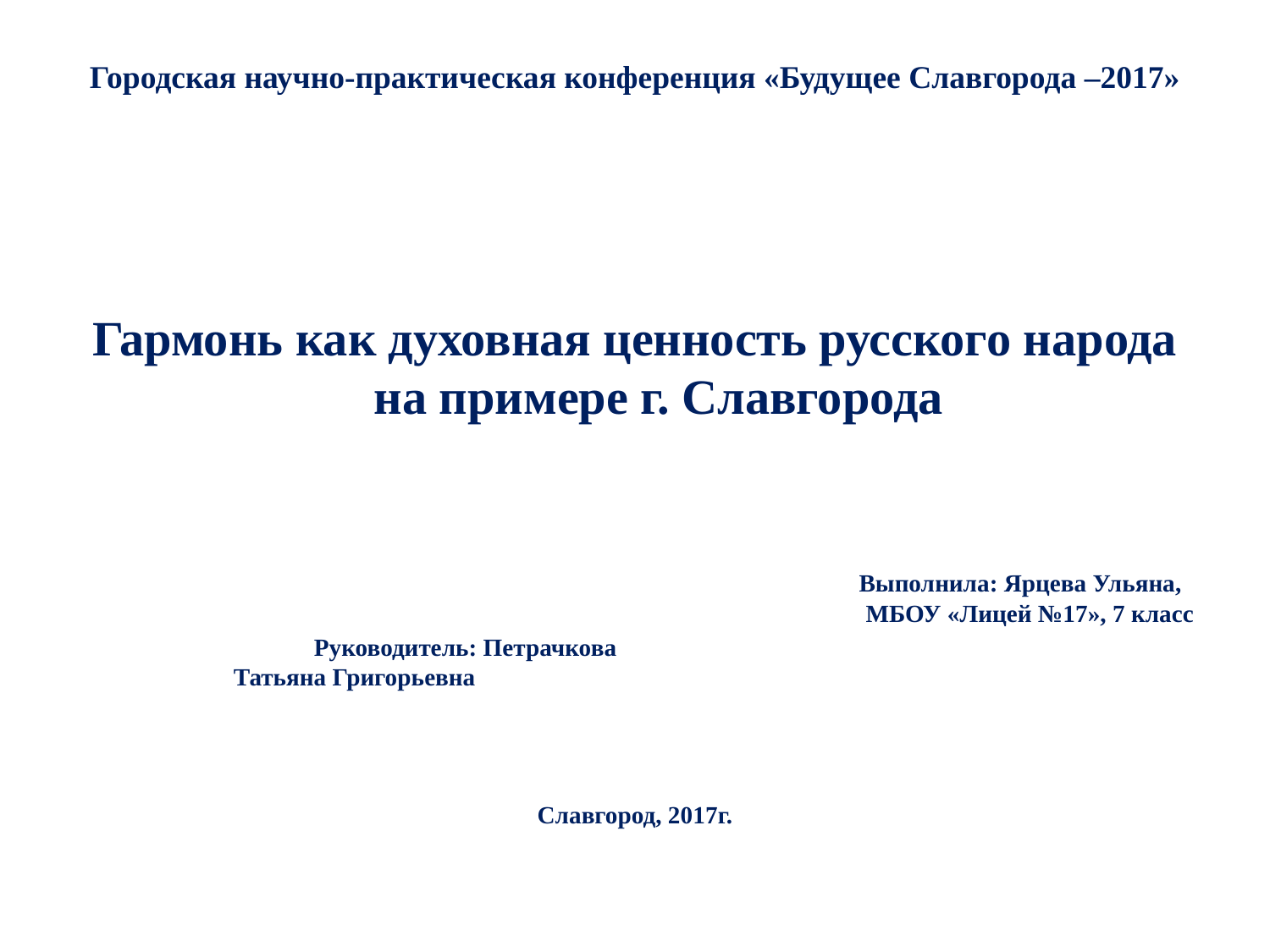

# Городская научно-практическая конференция «Будущее Славгорода –2017»

Гармонь как духовная ценность русского народа на примере г. Славгорода

                                                                                                                                              Выполнила: Ярцева Ульяна,                                                                                                                 МБОУ «Лицей №17», 7 класс
                                      Руководитель: Петрачкова                                                                                                                Татьяна Григорьевна

Славгород, 2017г.